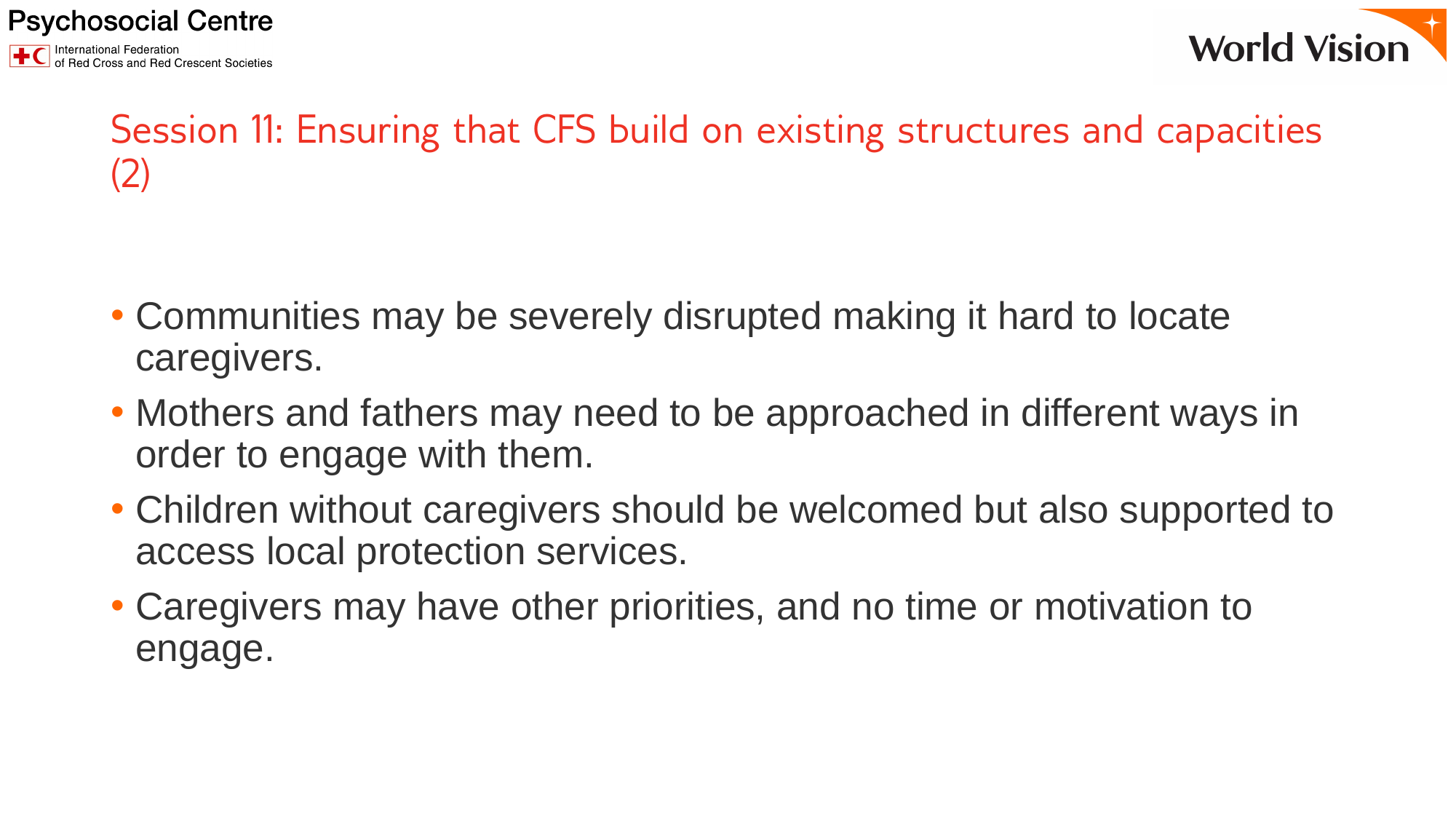

# Session 11: Ensuring that CFS build on existing structures and capacities (2)
Communities may be severely disrupted making it hard to locate caregivers.
Mothers and fathers may need to be approached in different ways in order to engage with them.
Children without caregivers should be welcomed but also supported to access local protection services.
Caregivers may have other priorities, and no time or motivation to engage.